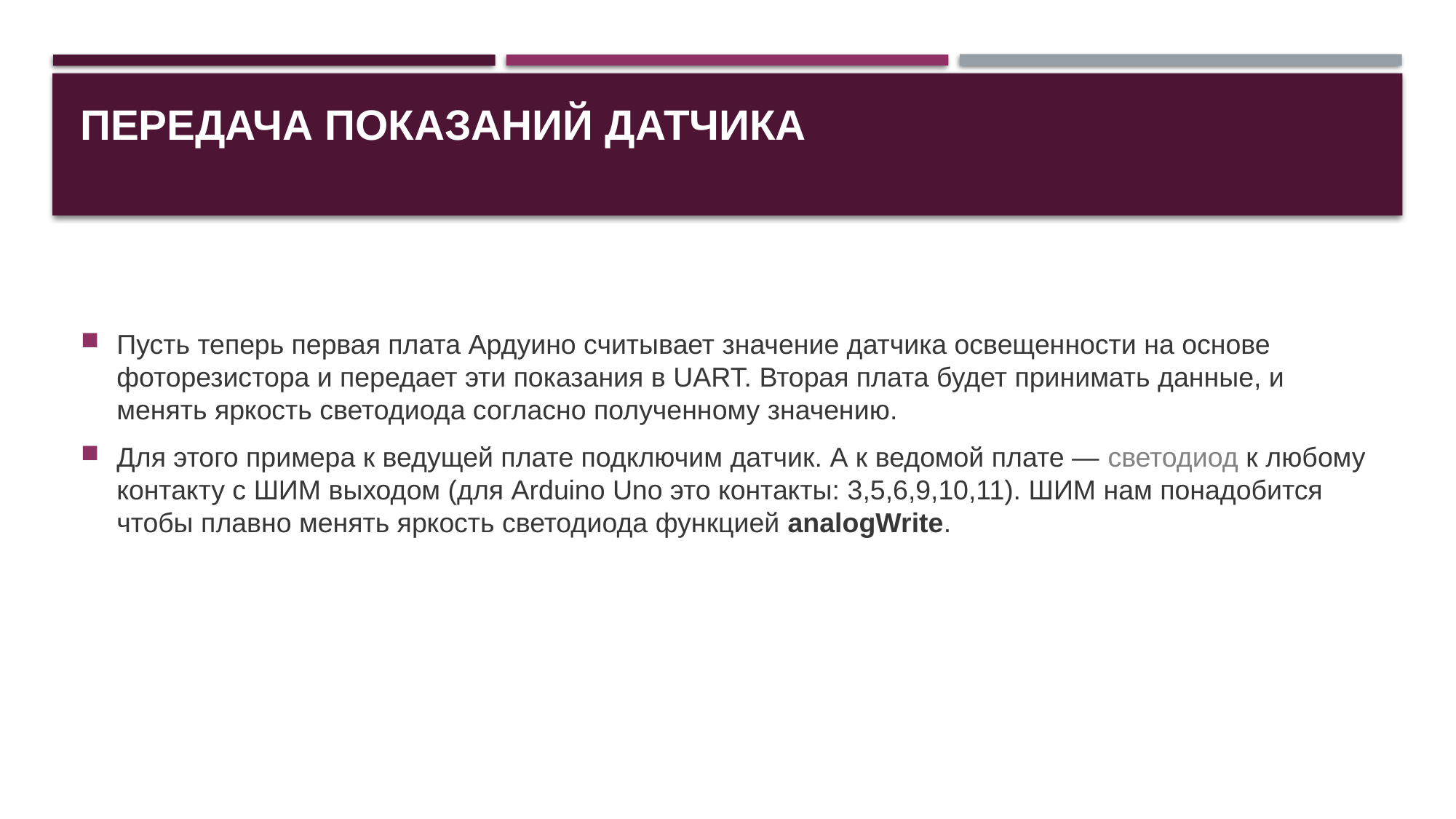

# Передача показаний датчика
Пусть теперь первая плата Ардуино считывает значение датчика освещенности на основе фоторезистора и передает эти показания в UART. Вторая плата будет принимать данные, и менять яркость светодиода согласно полученному значению.
Для этого примера к ведущей плате подключим датчик. А к ведомой плате — светодиод к любому контакту с ШИМ выходом (для Arduino Uno это контакты: 3,5,6,9,10,11). ШИМ нам понадобится чтобы плавно менять яркость светодиода функцией analogWrite.